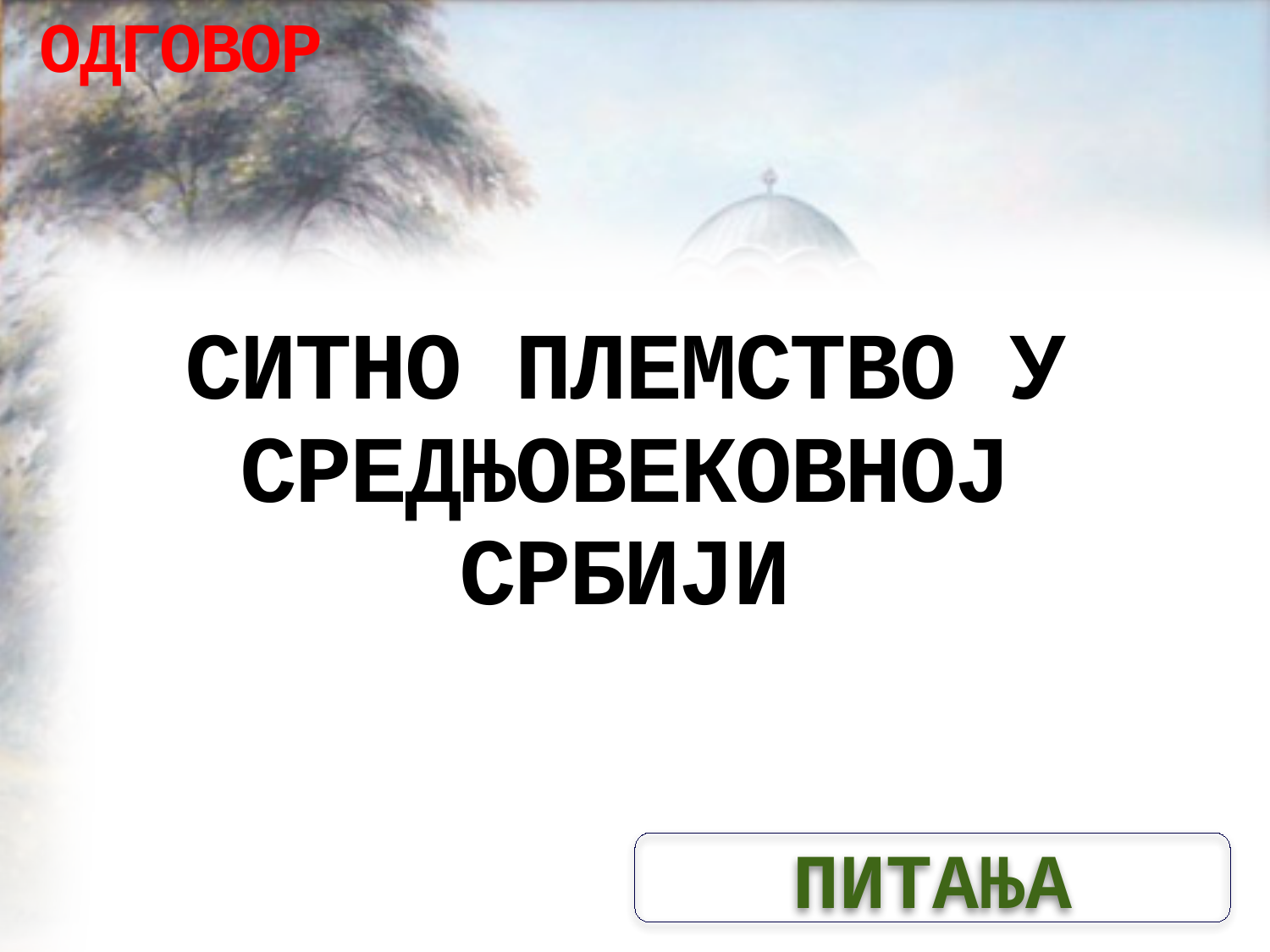

ОДГОВОР
# СИТНО ПЛЕМСТВО У СРЕДЊОВЕКОВНОЈ СРБИЈИ
ПИТАЊА